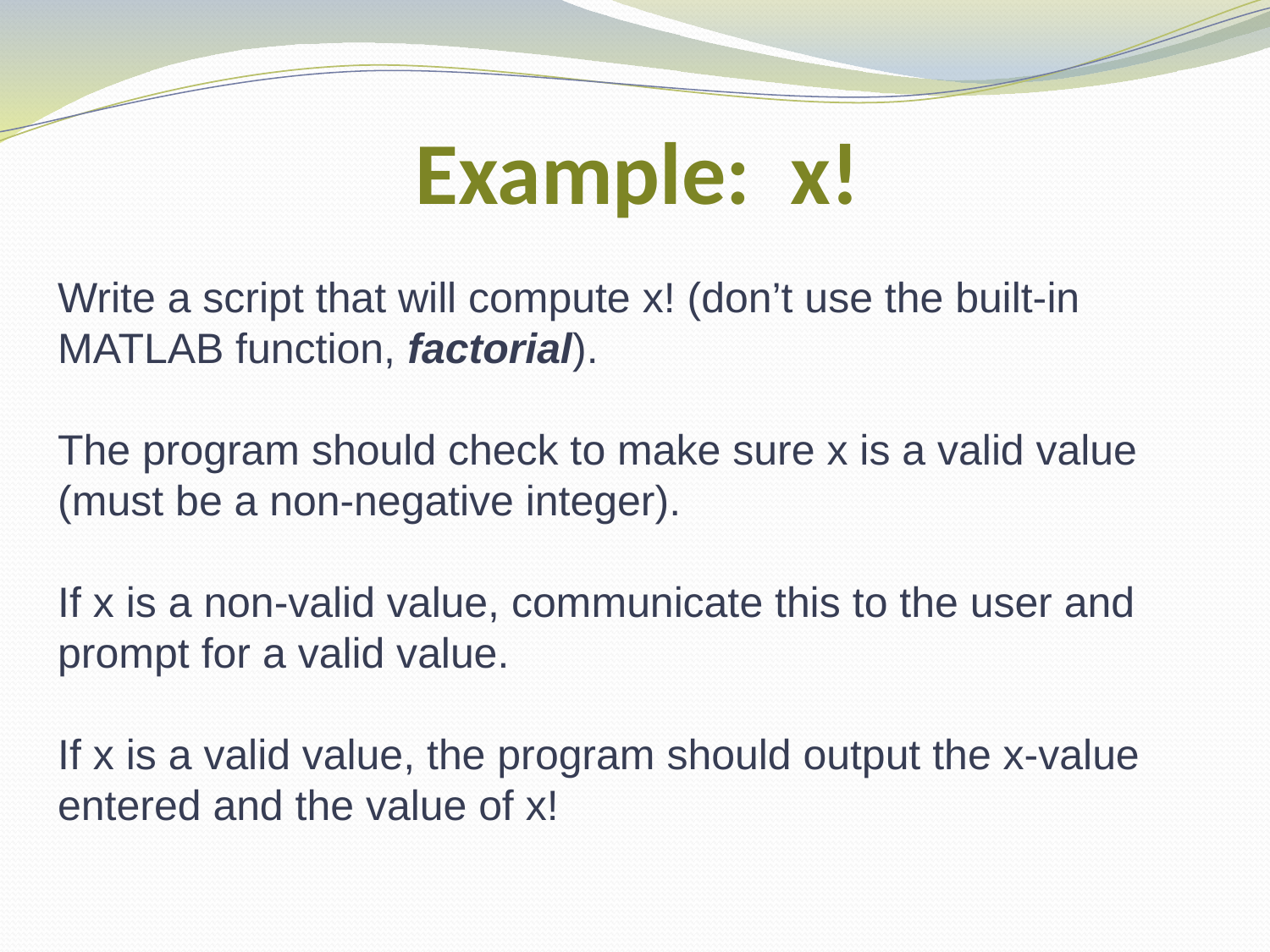

# Example:  x!
Write a script that will compute x! (don’t use the built-in MATLAB function, factorial).

The program should check to make sure x is a valid value (must be a non-negative integer).

If x is a non-valid value, communicate this to the user and prompt for a valid value.

If x is a valid value, the program should output the x-value entered and the value of x!